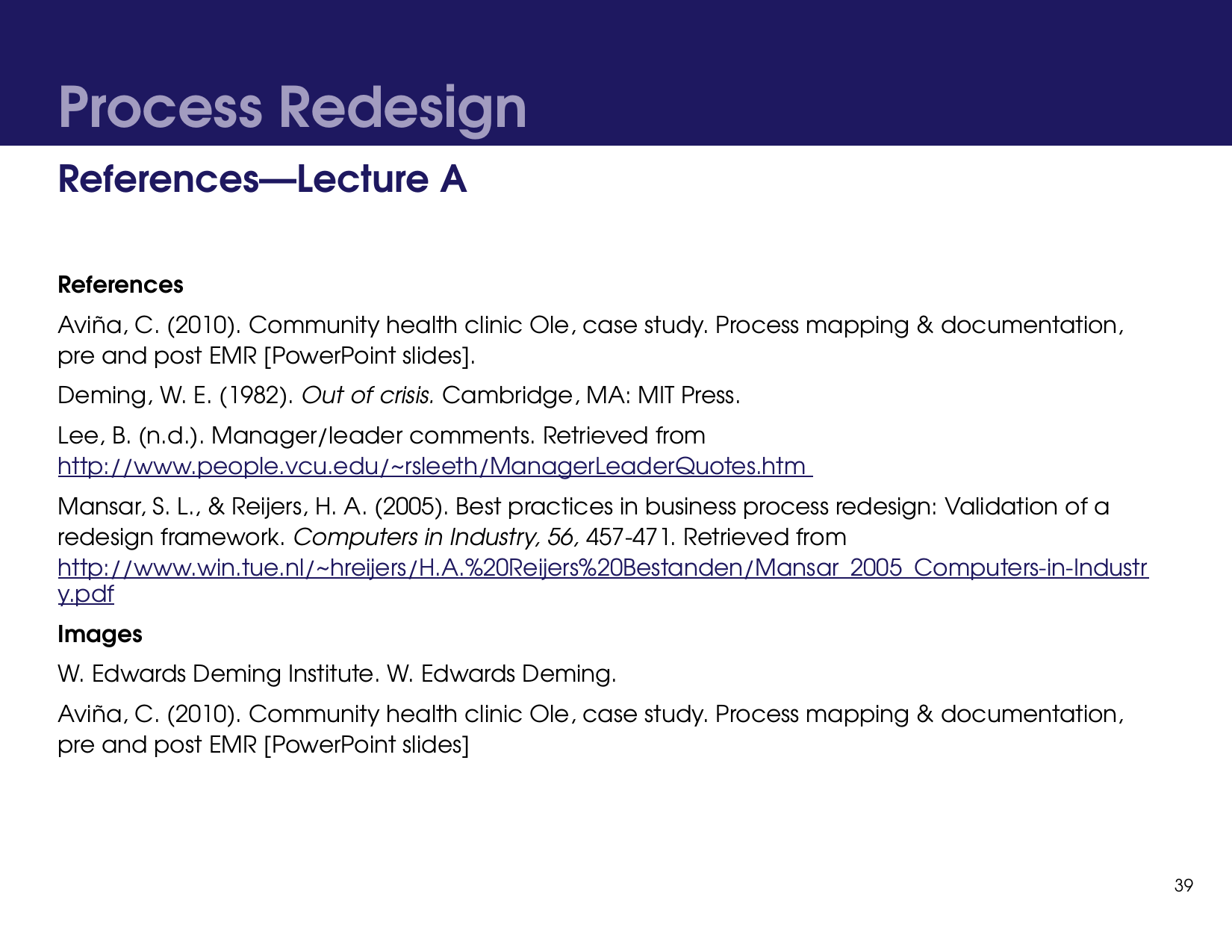

# Process Redesign
References—Lecture A
References
Aviña, C. (2010). Community health clinic Ole, case study. Process mapping & documentation, pre and post EMR [PowerPoint slides].
Deming, W. E. (1982). Out of crisis. Cambridge, MA: MIT Press.
Lee, B. (n.d.). Manager/leader comments. Retrieved from http://www.people.vcu.edu/~rsleeth/ManagerLeaderQuotes.htm
Mansar, S. L., & Reijers, H. A. (2005). Best practices in business process redesign: Validation of a redesign framework. Computers in Industry, 56, 457-471. Retrieved from http://www.win.tue.nl/~hreijers/H.A.%20Reijers%20Bestanden/Mansar_2005_Computers-in-Industry.pdf
Images
W. Edwards Deming Institute. W. Edwards Deming.
Aviña, C. (2010). Community health clinic Ole, case study. Process mapping & documentation, pre and post EMR [PowerPoint slides]

39